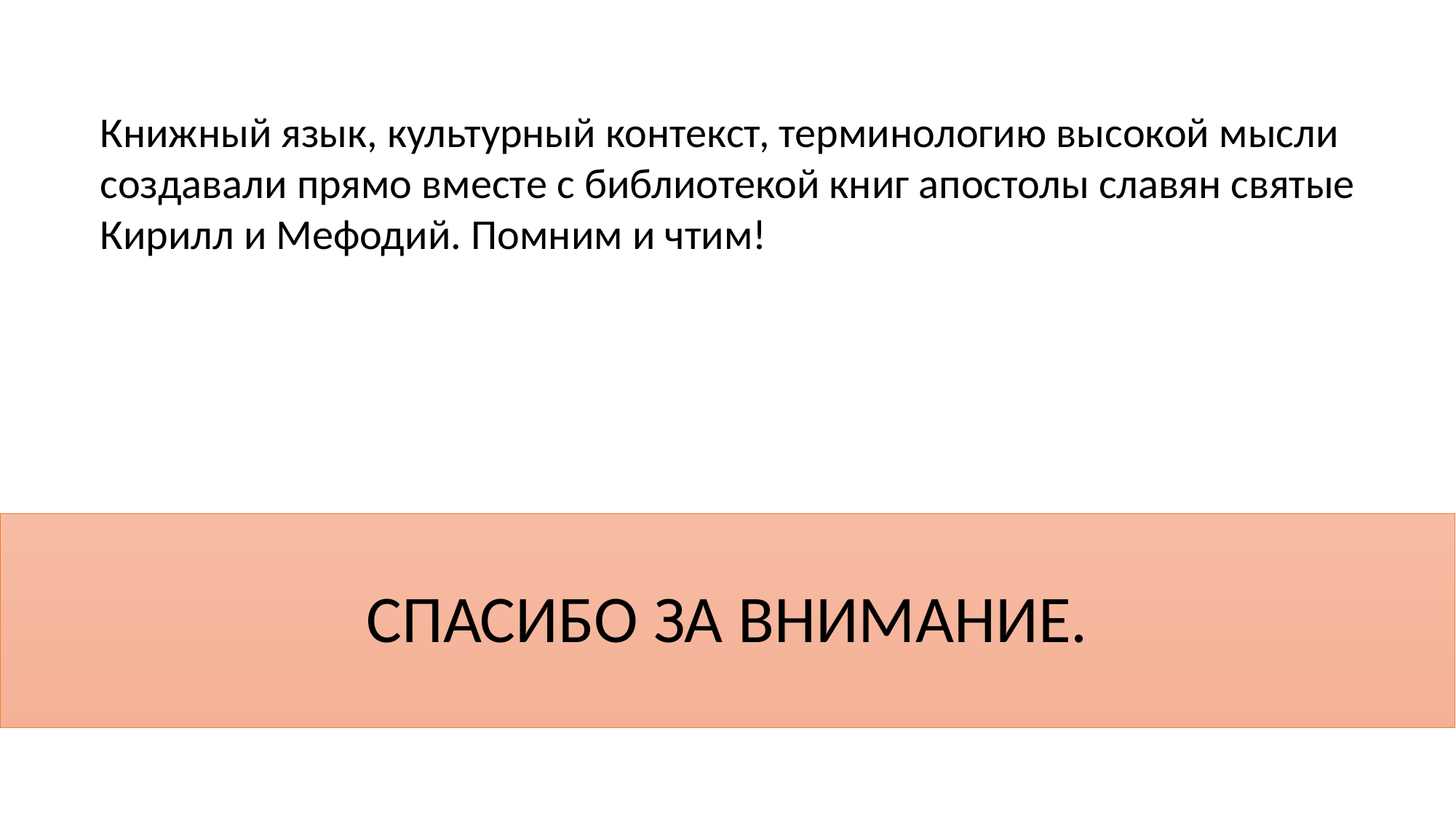

Книжный язык, культурный контекст, терминологию высокой мысли создавали прямо вместе с библиотекой книг апостолы славян святые Кирилл и Мефодий. Помним и чтим!

# СПАСИБО ЗА ВНИМАНИЕ.